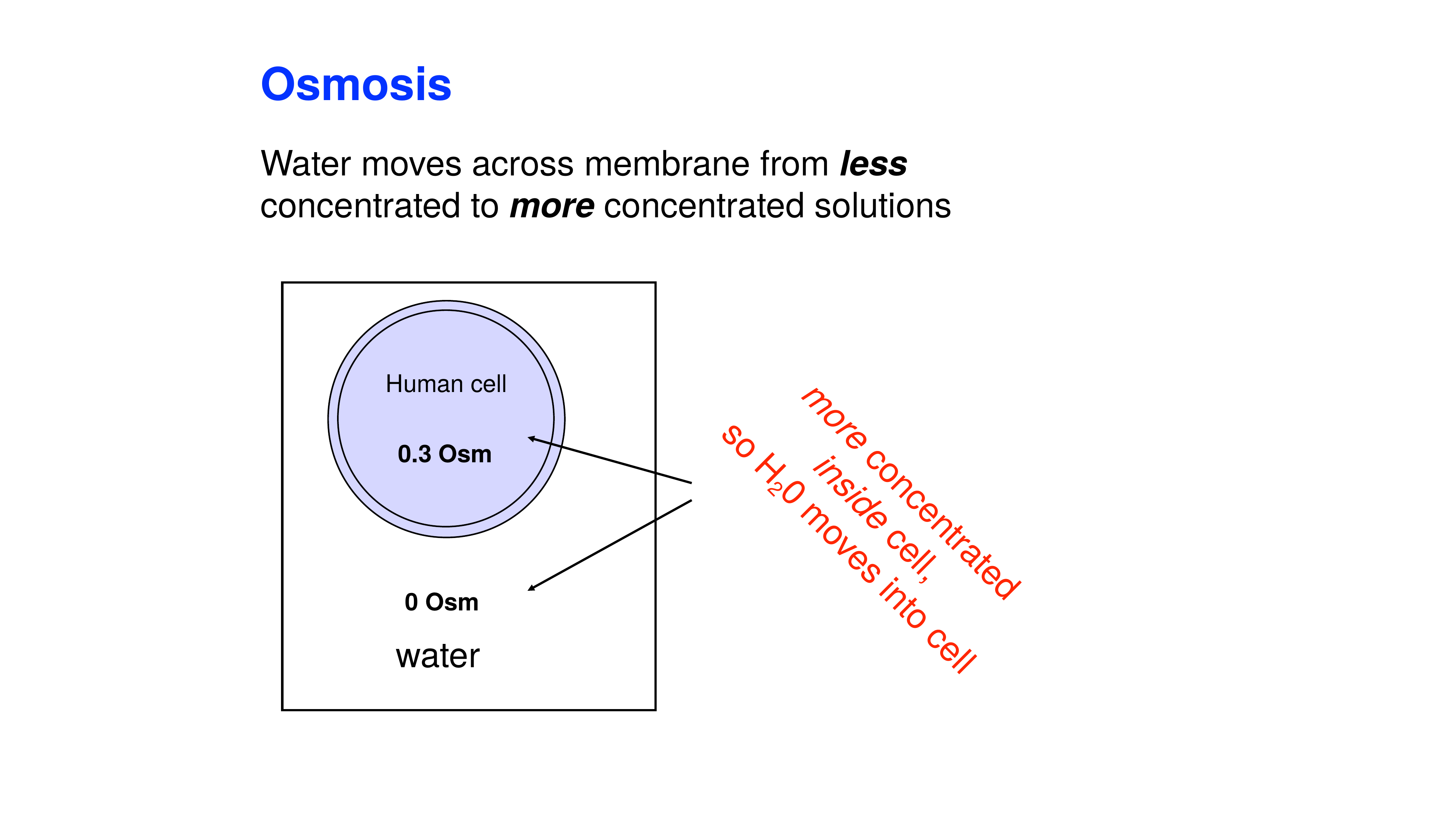

Osmosis
Water moves across membrane from less concentrated to more concentrated solutions

water

Human cell
0.3 Osm

 more concentrated
inside cell,
so H20 moves into cell
0 Osm